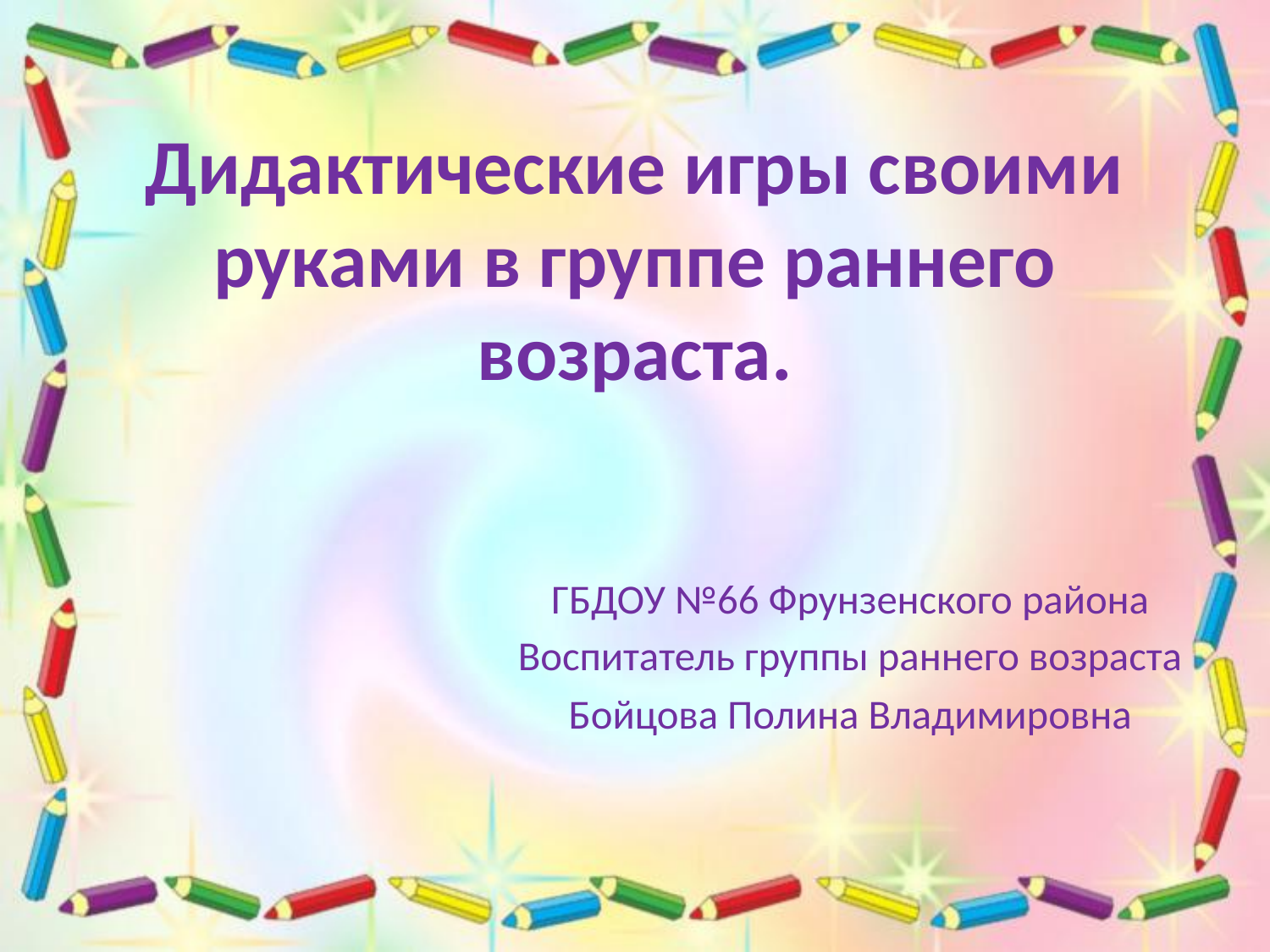

# Дидактические игры своими руками в группе раннего возраста.
ГБДОУ №66 Фрунзенского района
Воспитатель группы раннего возраста
Бойцова Полина Владимировна